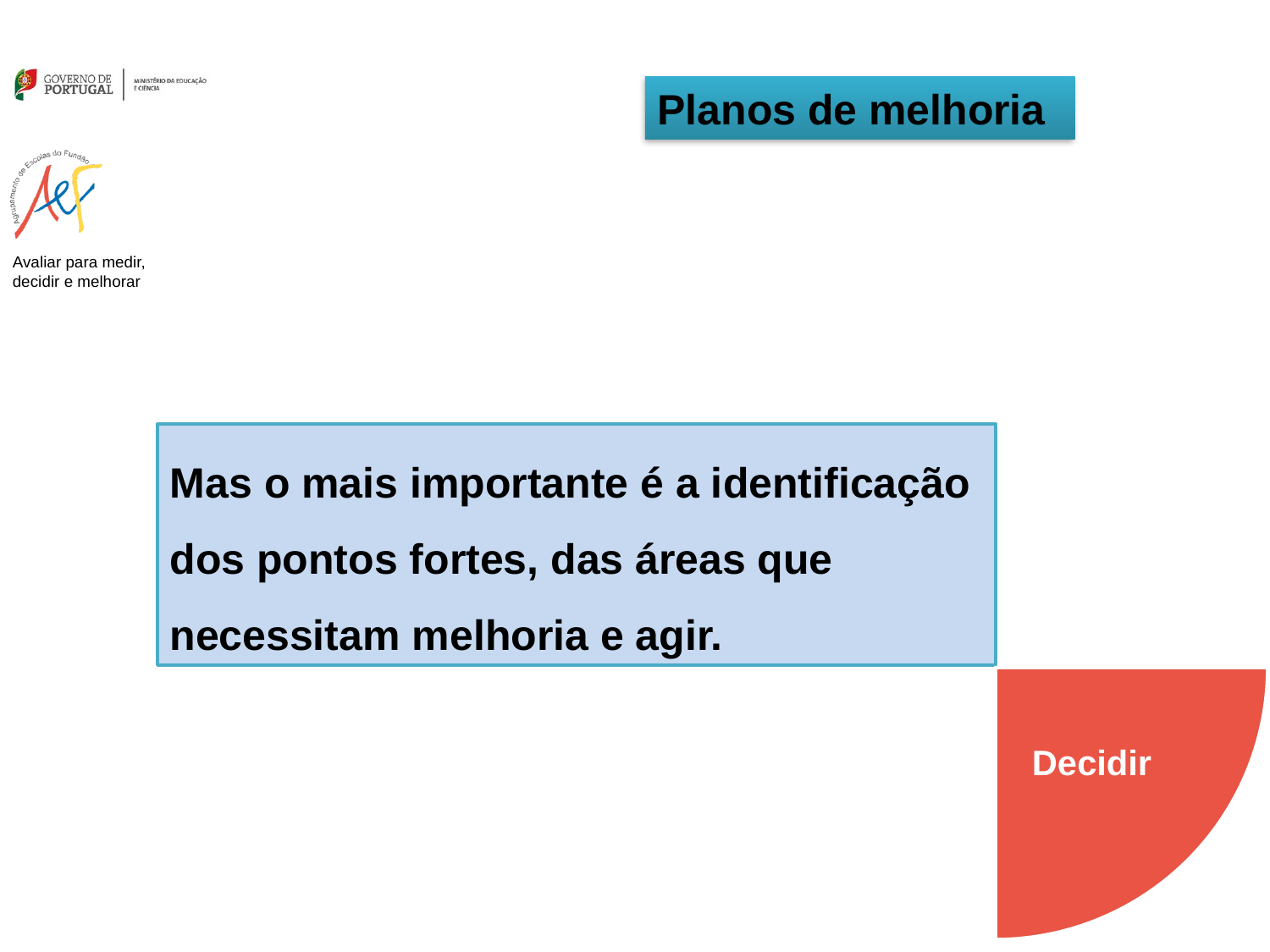

Planos de melhoria
Mas o mais importante é a identificação dos pontos fortes, das áreas que necessitam melhoria e agir.

Decidir